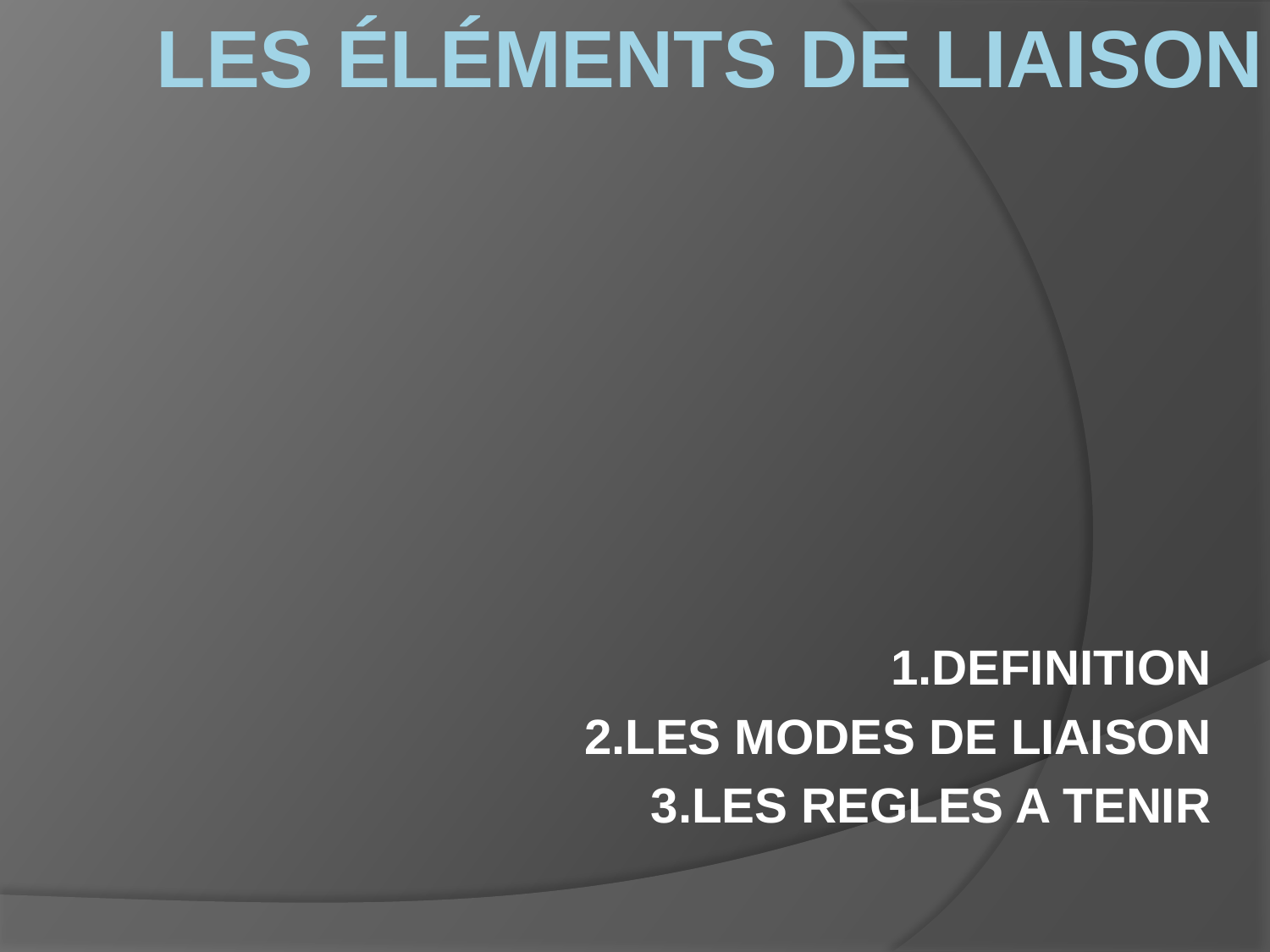

# Les éléments de liaison
1.DEFINITION
2.LES MODES DE LIAISON
3.LES REGLES A TENIR